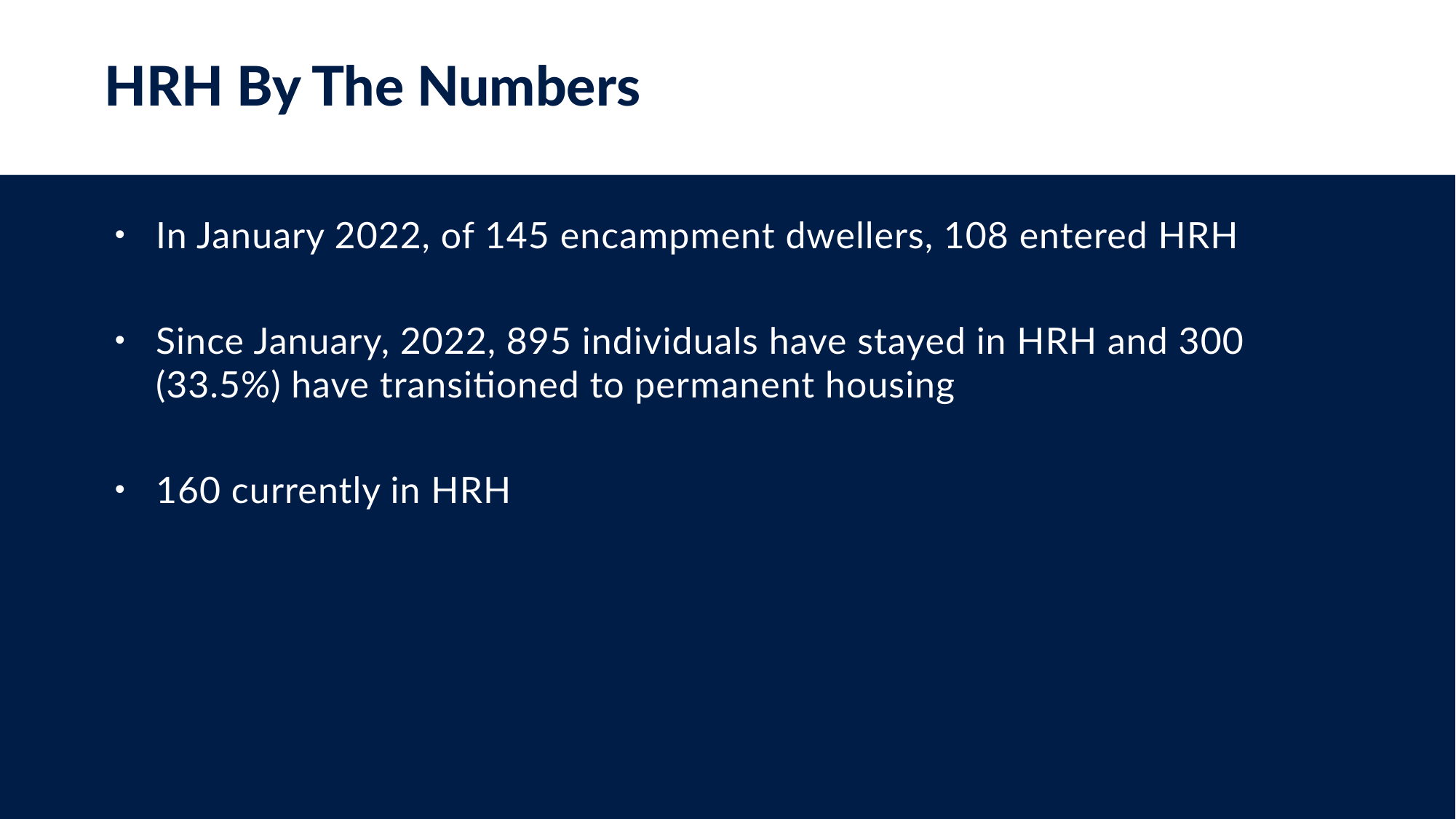

HRH By The Numbers
In January 2022, of 145 encampment dwellers, 108 entered HRH

Since January, 2022, 895 individuals have stayed in HRH and 300 (33.5%) have transitioned to permanent housing

160 currently in HRH